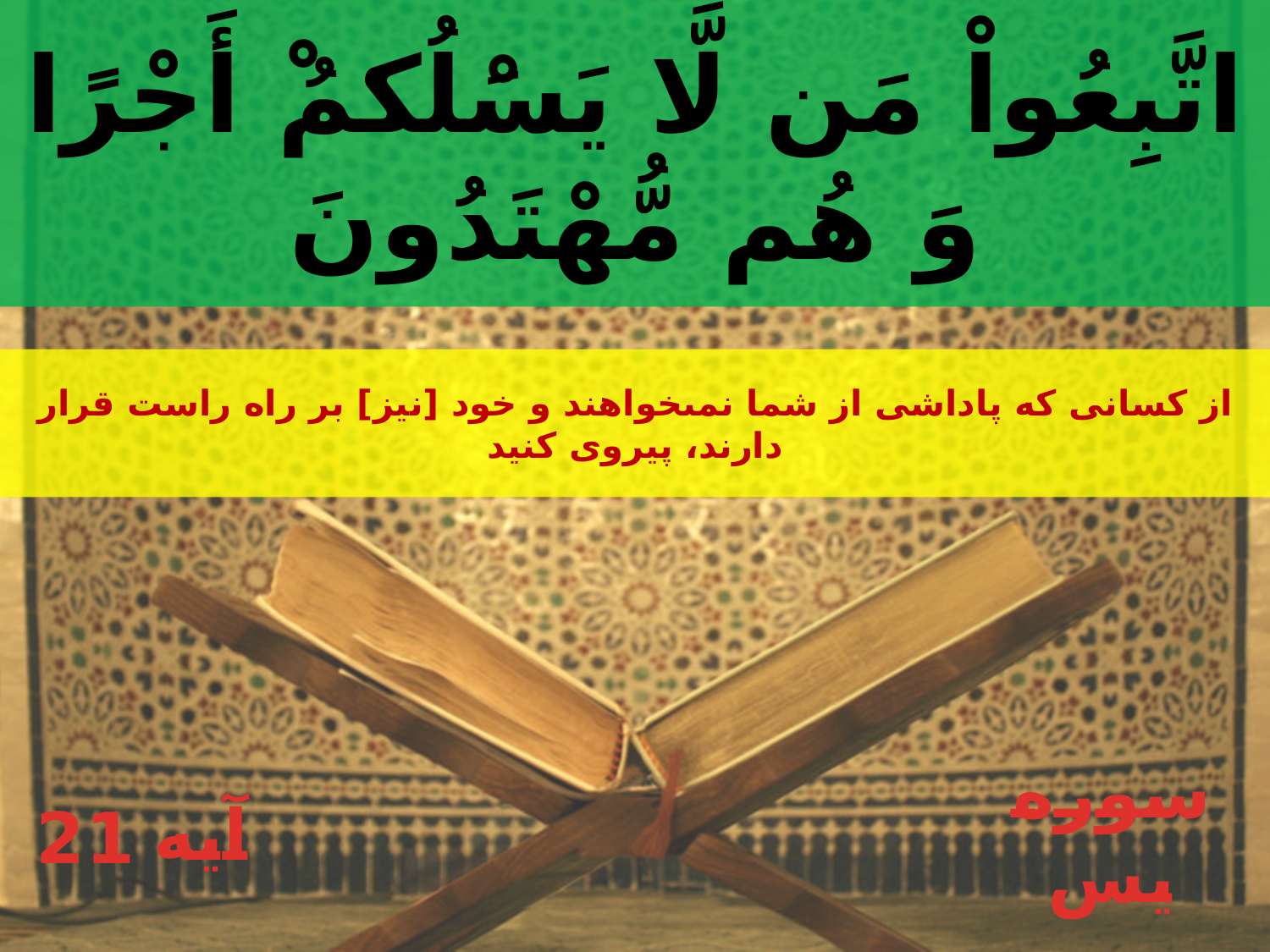

اتَّبِعُواْ مَن لَّا يَسَْلُكمُ‏ْ أَجْرًا وَ هُم مُّهْتَدُونَ
از كسانى كه پاداشى از شما نمى‏خواهند و خود [نيز] بر راه راست قرار دارند، پيروى كنيد
21